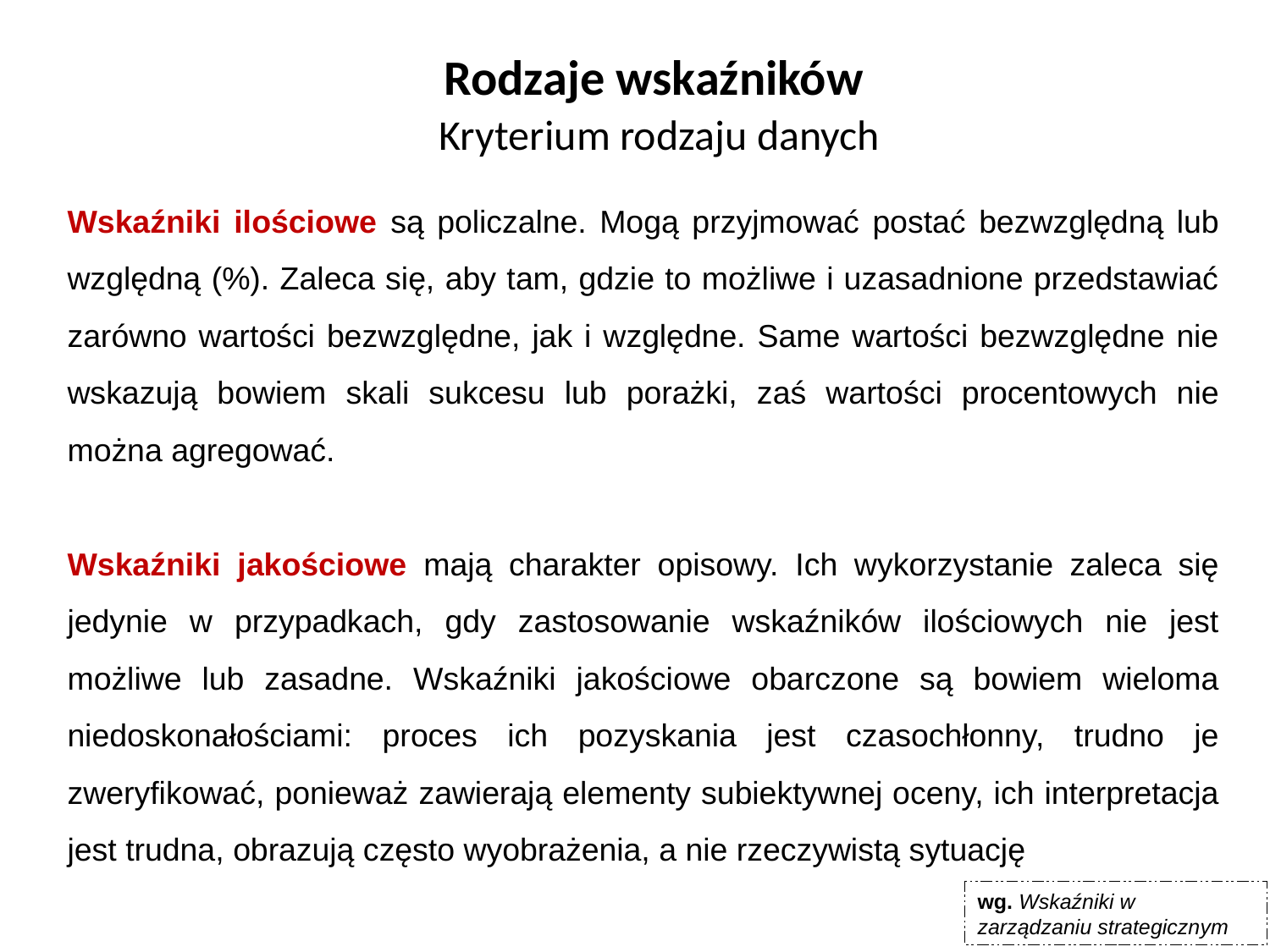

Rodzaje wskaźników
Kryterium rodzaju danych
Wskaźniki ilościowe są policzalne. Mogą przyjmować postać bezwzględną lub względną (%). Zaleca się, aby tam, gdzie to możliwe i uzasadnione przedstawiać zarówno wartości bezwzględne, jak i względne. Same wartości bezwzględne nie wskazują bowiem skali sukcesu lub porażki, zaś wartości procentowych nie można agregować.

Wskaźniki jakościowe mają charakter opisowy. Ich wykorzystanie zaleca się jedynie w przypadkach, gdy zastosowanie wskaźników ilościowych nie jest możliwe lub zasadne. Wskaźniki jakościowe obarczone są bowiem wieloma niedoskonałościami: proces ich pozyskania jest czasochłonny, trudno je zweryfikować, ponieważ zawierają elementy subiektywnej oceny, ich interpretacja jest trudna, obrazują często wyobrażenia, a nie rzeczywistą sytuację

wg. Wskaźniki w zarządzaniu strategicznym